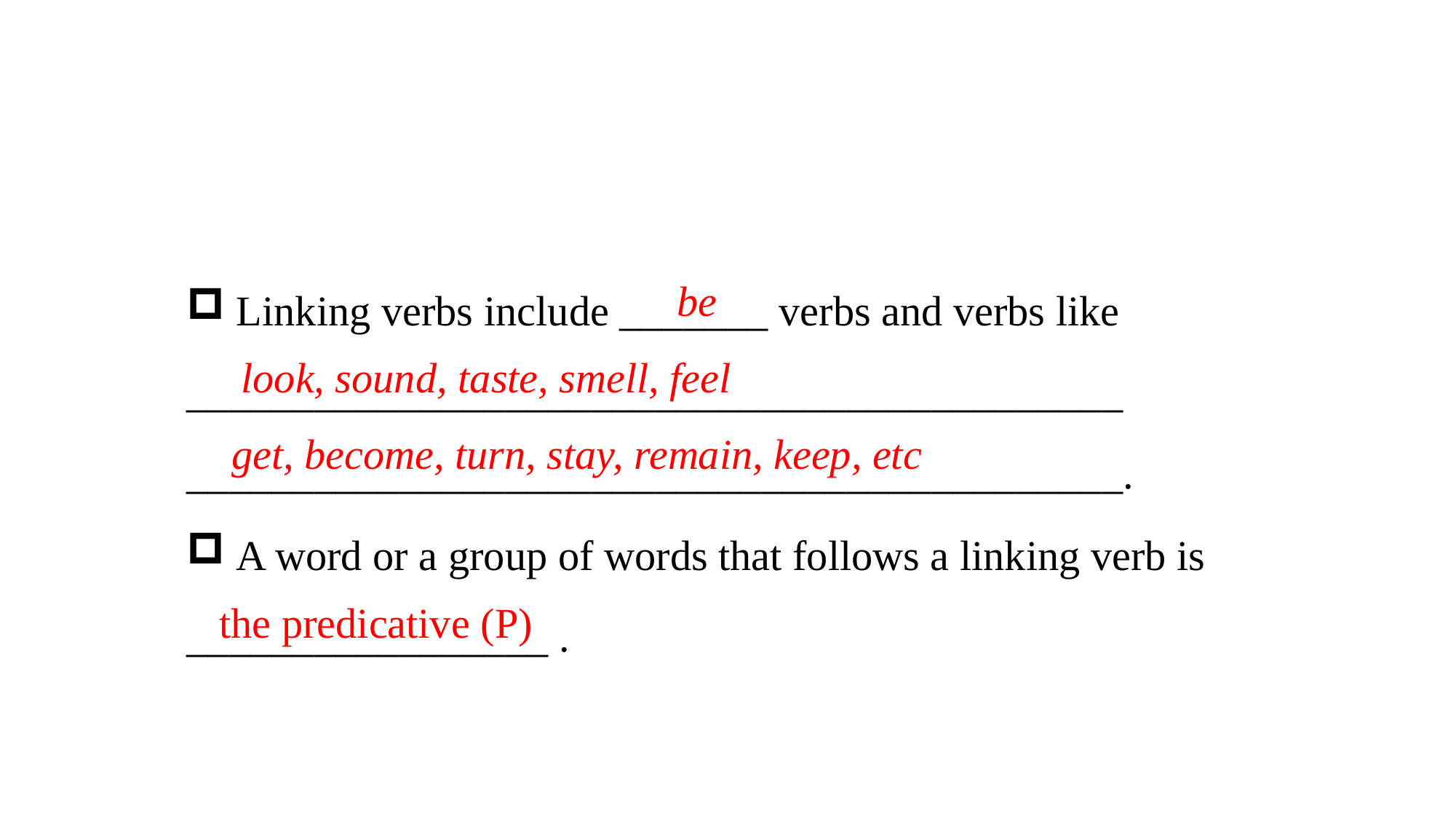

Linking verbs include _______ verbs and verbs like ____________________________________________
____________________________________________.
 A word or a group of words that follows a linking verb is _________________ .
be
look, sound, taste, smell, feel
 get, become, turn, stay, remain, keep, etc
the predicative (P)